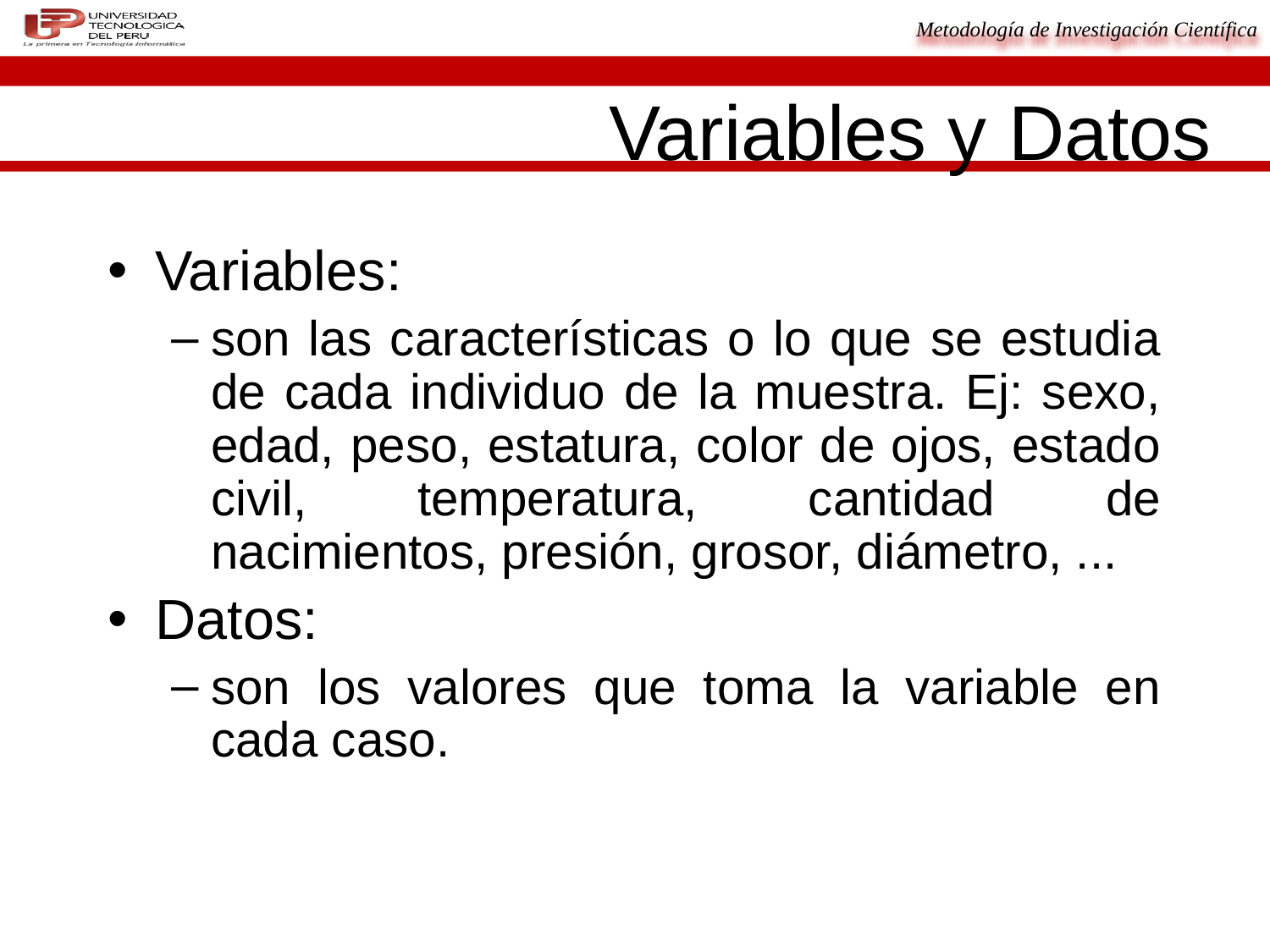

# Variables y Datos
Variables:
son las características o lo que se estudia de cada individuo de la muestra. Ej: sexo, edad, peso, estatura, color de ojos, estado civil, temperatura, cantidad de nacimientos, presión, grosor, diámetro, ...
Datos:
son los valores que toma la variable en cada caso.